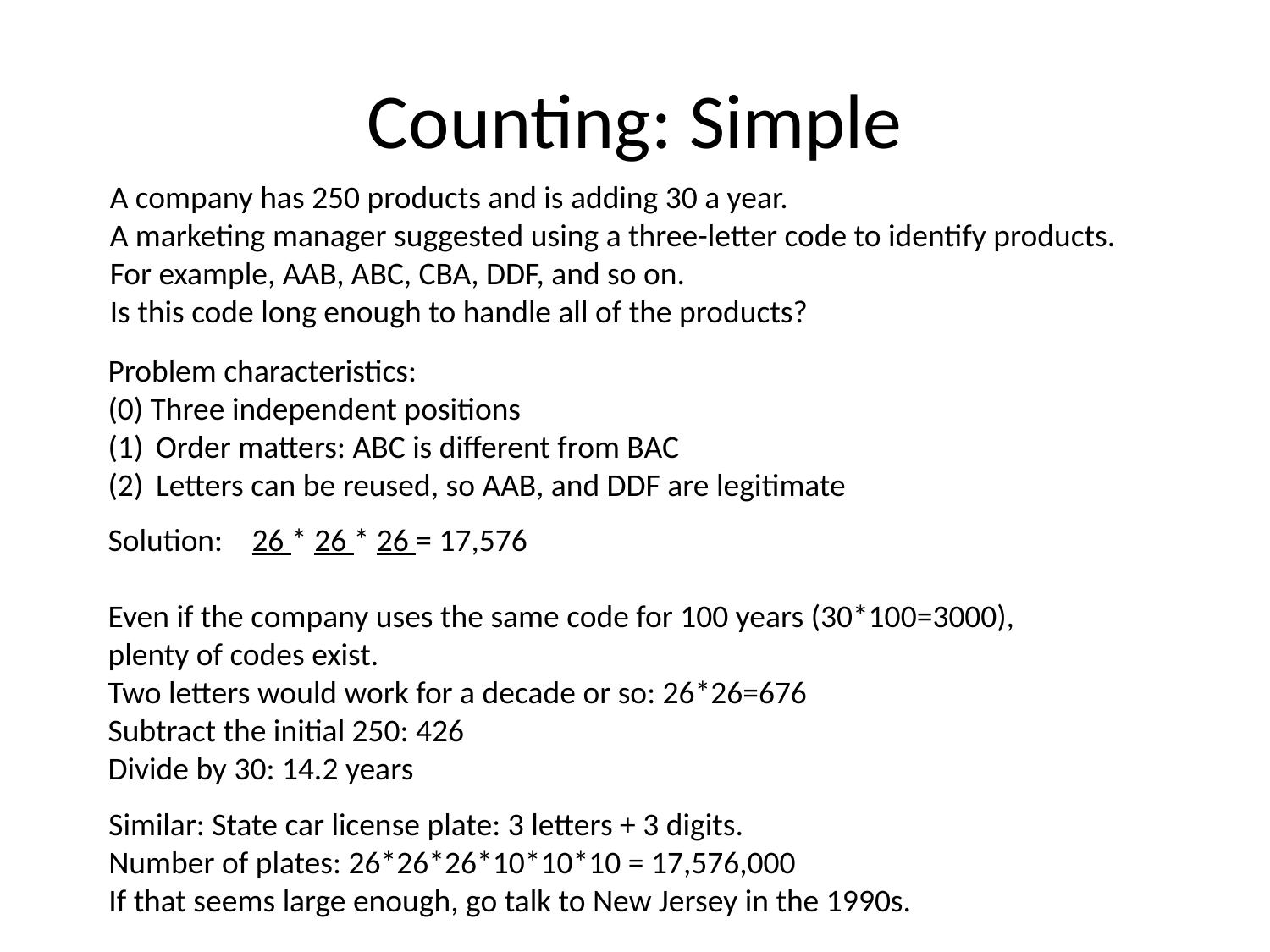

# Counting: Simple
A company has 250 products and is adding 30 a year.
A marketing manager suggested using a three-letter code to identify products.
For example, AAB, ABC, CBA, DDF, and so on.
Is this code long enough to handle all of the products?
Problem characteristics:
(0) Three independent positions
Order matters: ABC is different from BAC
Letters can be reused, so AAB, and DDF are legitimate
Solution:    26 * 26 * 26 = 17,576

Even if the company uses the same code for 100 years (30*100=3000), plenty of codes exist.
Two letters would work for a decade or so: 26*26=676
Subtract the initial 250: 426
Divide by 30: 14.2 years
Similar: State car license plate: 3 letters + 3 digits.
Number of plates: 26*26*26*10*10*10 = 17,576,000
If that seems large enough, go talk to New Jersey in the 1990s.